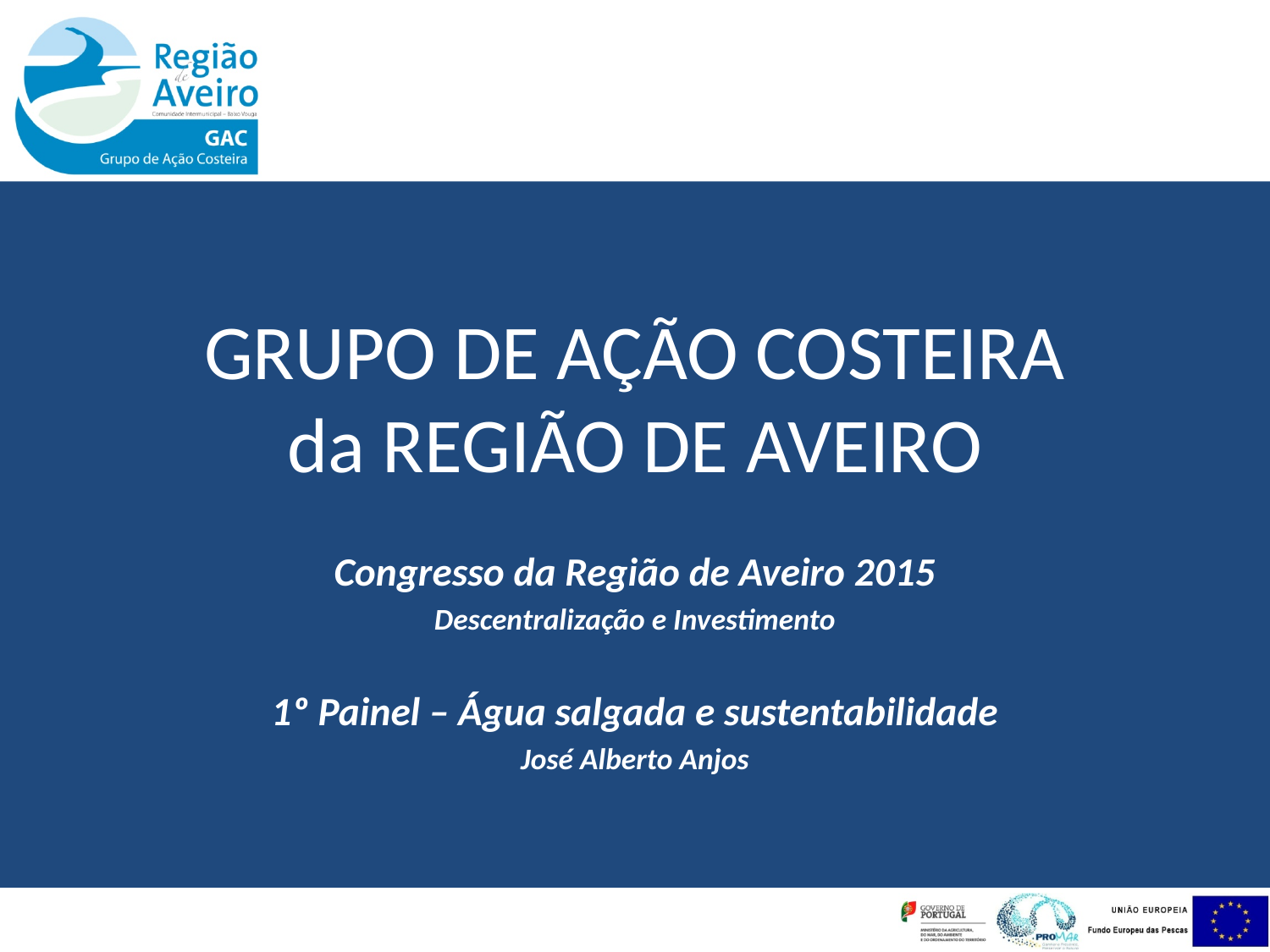

# GRUPO DE AÇÃO COSTEIRA da REGIÃO DE AVEIRO
Congresso da Região de Aveiro 2015
Descentralização e Investimento

1º Painel – Água salgada e sustentabilidade
José Alberto Anjos